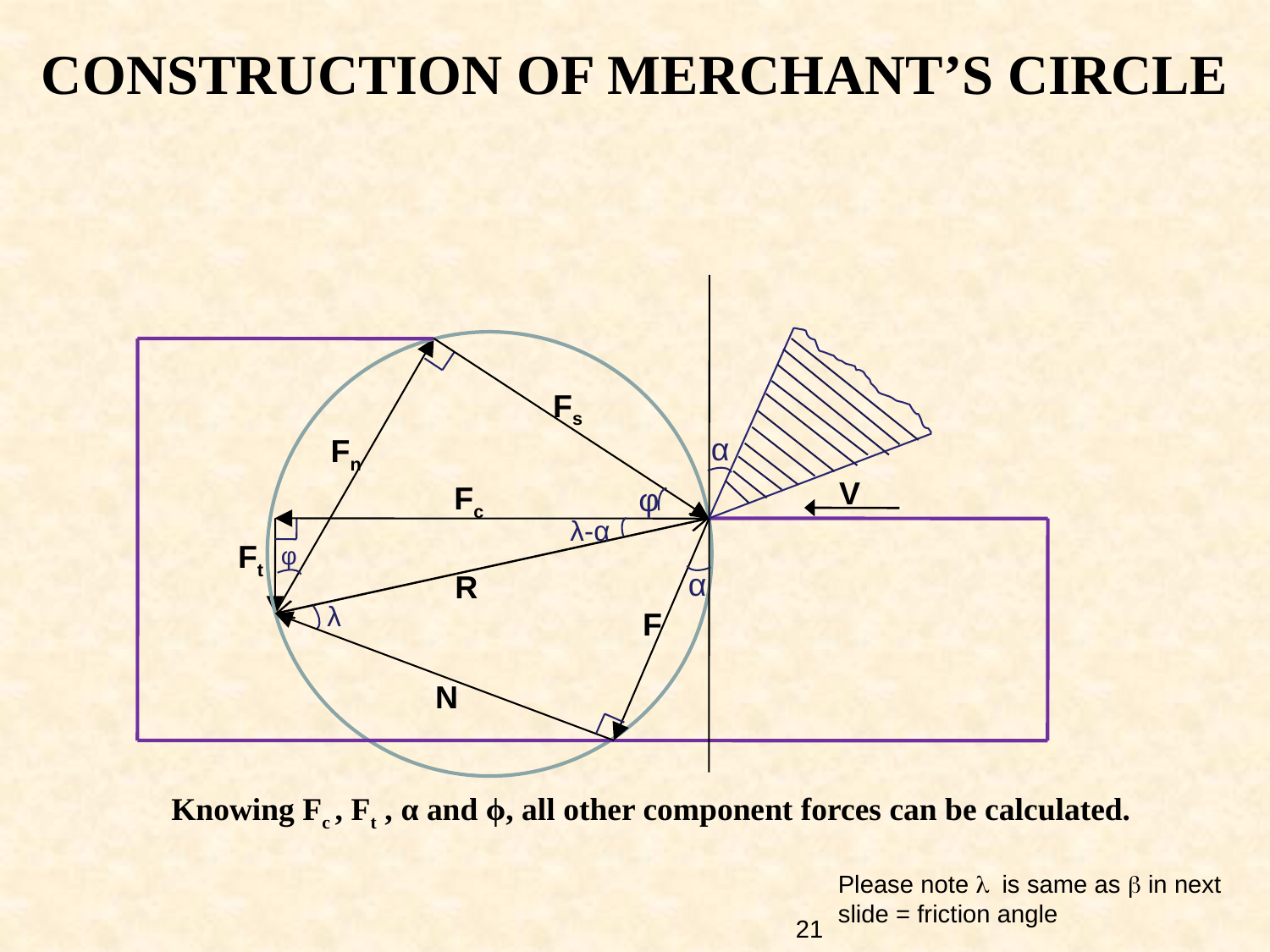

Construction of merchant’s circle

Fn
Fs
α

V
Fc
φ

λ-α

Ft
R
F
φ

α
λ

N
Knowing Fc , Ft , α and ϕ, all other component forces can be calculated.
Please note λ is same as β in next slide = friction angle
21